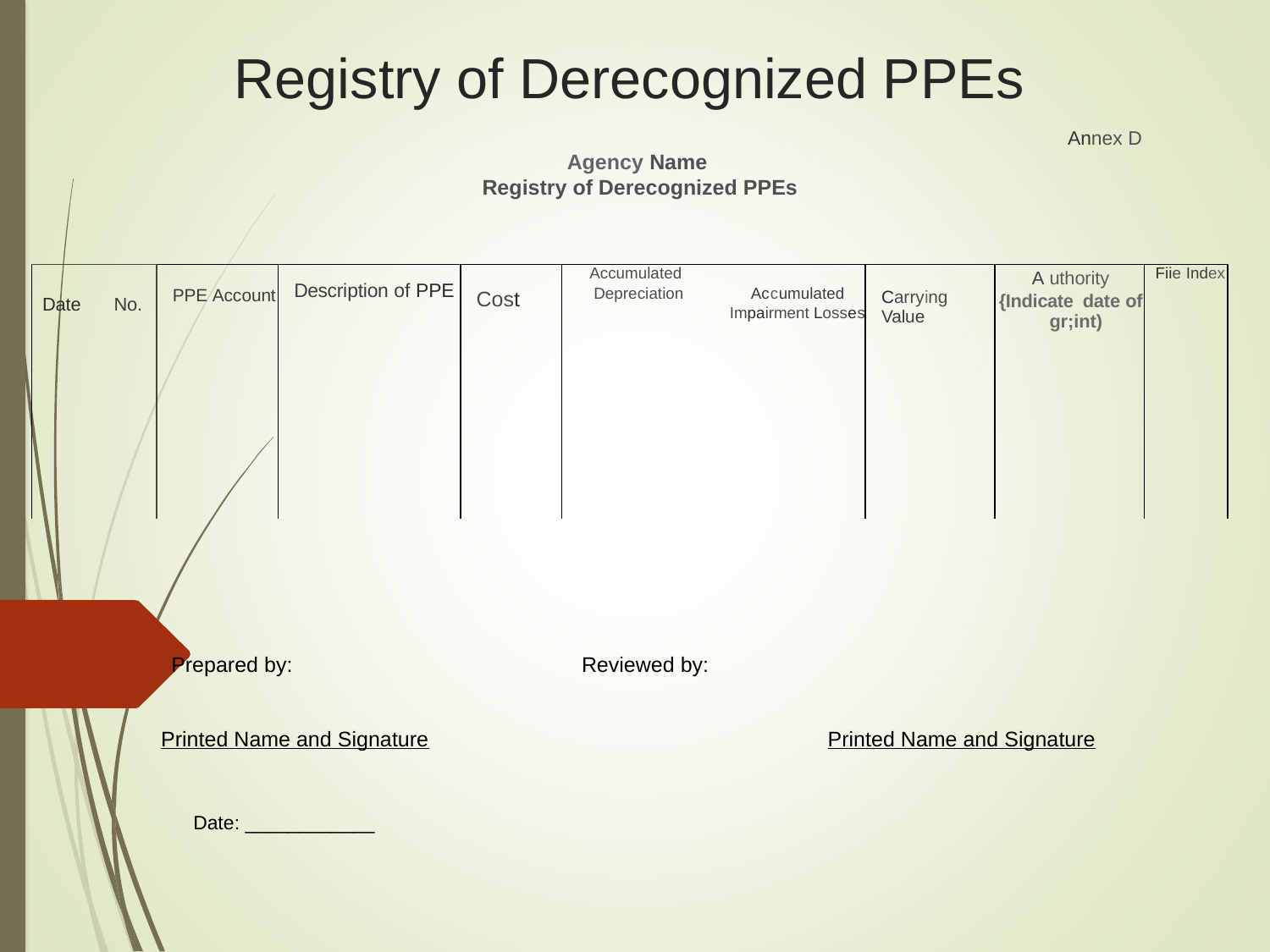

# Registry of Derecognized PPEs
                                                                                                                                                                                        Annex D
Agency Name
Registry of Derecognized PPEs

| Date | No. | PPE Account | Description of PPE | Cost | Accumulated Depreciation Accumulated Impairment Losses | Carrying Value | A uthority {Indicate date of gr;int) | Fiie Index |
| --- | --- | --- | --- | --- | --- | --- | --- | --- |
Prepared by:	                                                Reviewed by:
Printed Name and Signature
Printed Name and Signature
Date: ____________